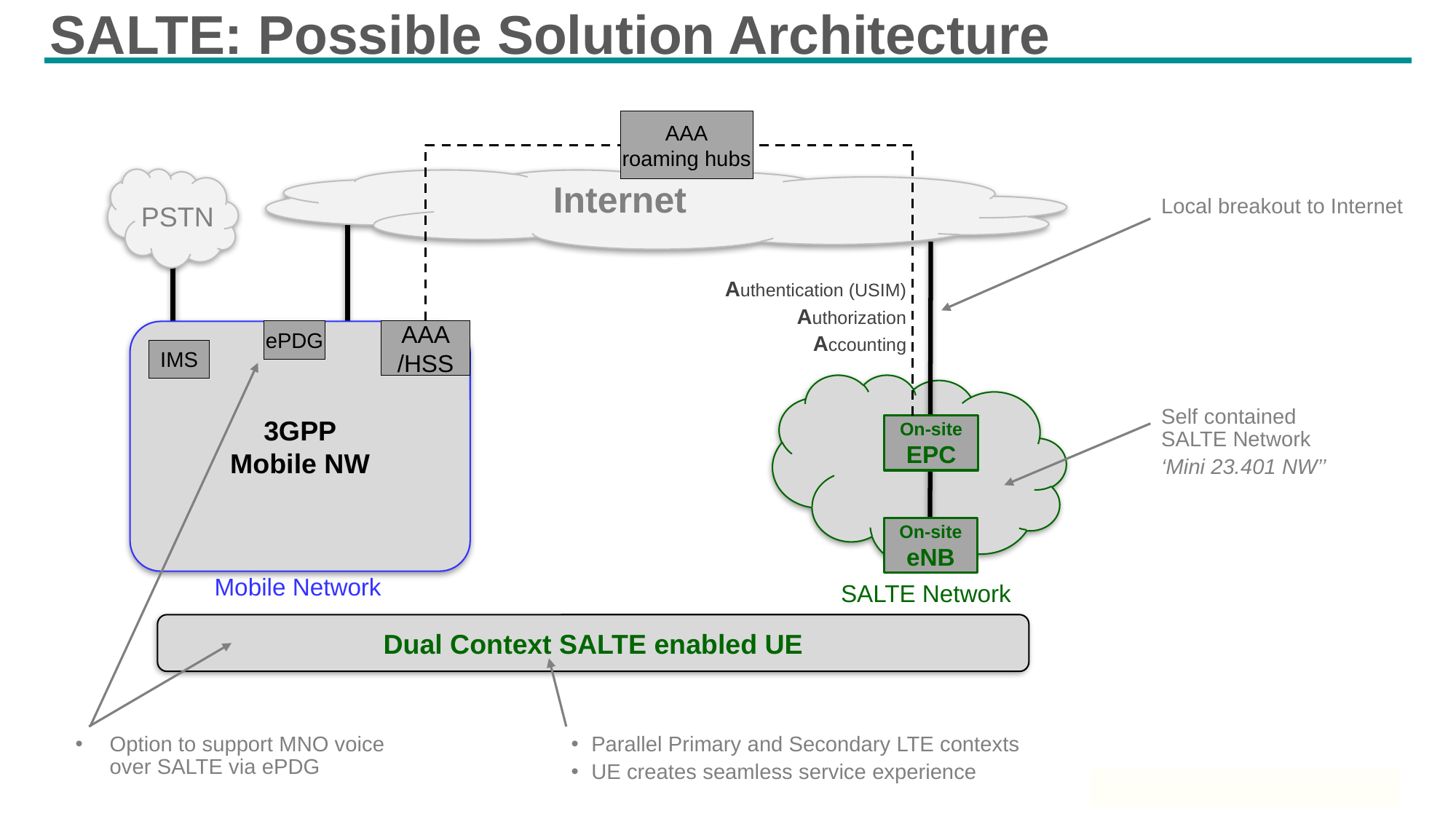

# SALTE: Possible Solution Architecture
AAA
roaming hubs
PSTN
	Internet

Local breakout to Internet
Authentication (USIM)
Authorization
Accounting
AAA
/HSS
ePDG
3GPP
Mobile NW
IMS

Self contained
SALTE Network
‘Mini 23.401 NW’’
On-site
EPC
On-site
eNB
Primary Network
Mobile Network
SALTE Network
Dual Context SALTE enabled UE
Option to support MNO voice over SALTE via ePDG
Parallel Primary and Secondary LTE contexts
UE creates seamless service experience